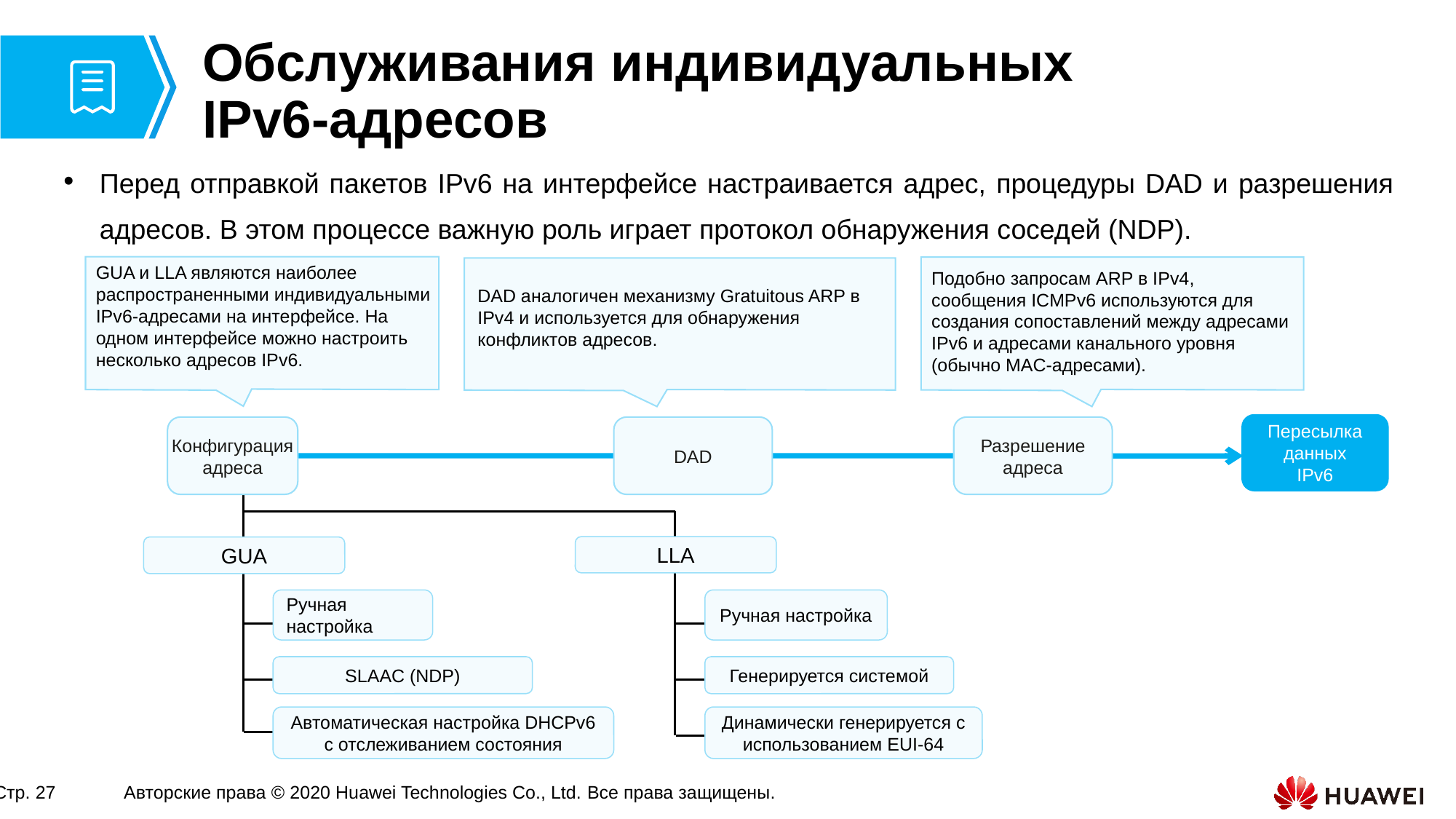

# Обслуживания индивидуальных IPv6-адресов
Перед отправкой пакетов IPv6 на интерфейсе настраивается адрес, процедуры DAD и разрешения адресов. В этом процессе важную роль играет протокол обнаружения соседей (NDP).
GUA и LLA являются наиболее распространенными индивидуальными IPv6-адресами на интерфейсе. На одном интерфейсе можно настроить несколько адресов IPv6.
Подобно запросам ARP в IPv4, сообщения ICMPv6 используются для создания сопоставлений между адресами IPv6 и адресами канального уровня (обычно MAC-адресами).

DAD аналогичен механизму Gratuitous ARP в IPv4 и используется для обнаружения конфликтов адресов.
Пересылка данных
IPv6
Конфигурация адреса
DAD
Разрешение адреса
LLA
GUA
Ручная настройка
Ручная настройка
SLAAC (NDP)
Генерируется системой
Автоматическая настройка DHCPv6 с отслеживанием состояния
Динамически генерируется с использованием EUI-64